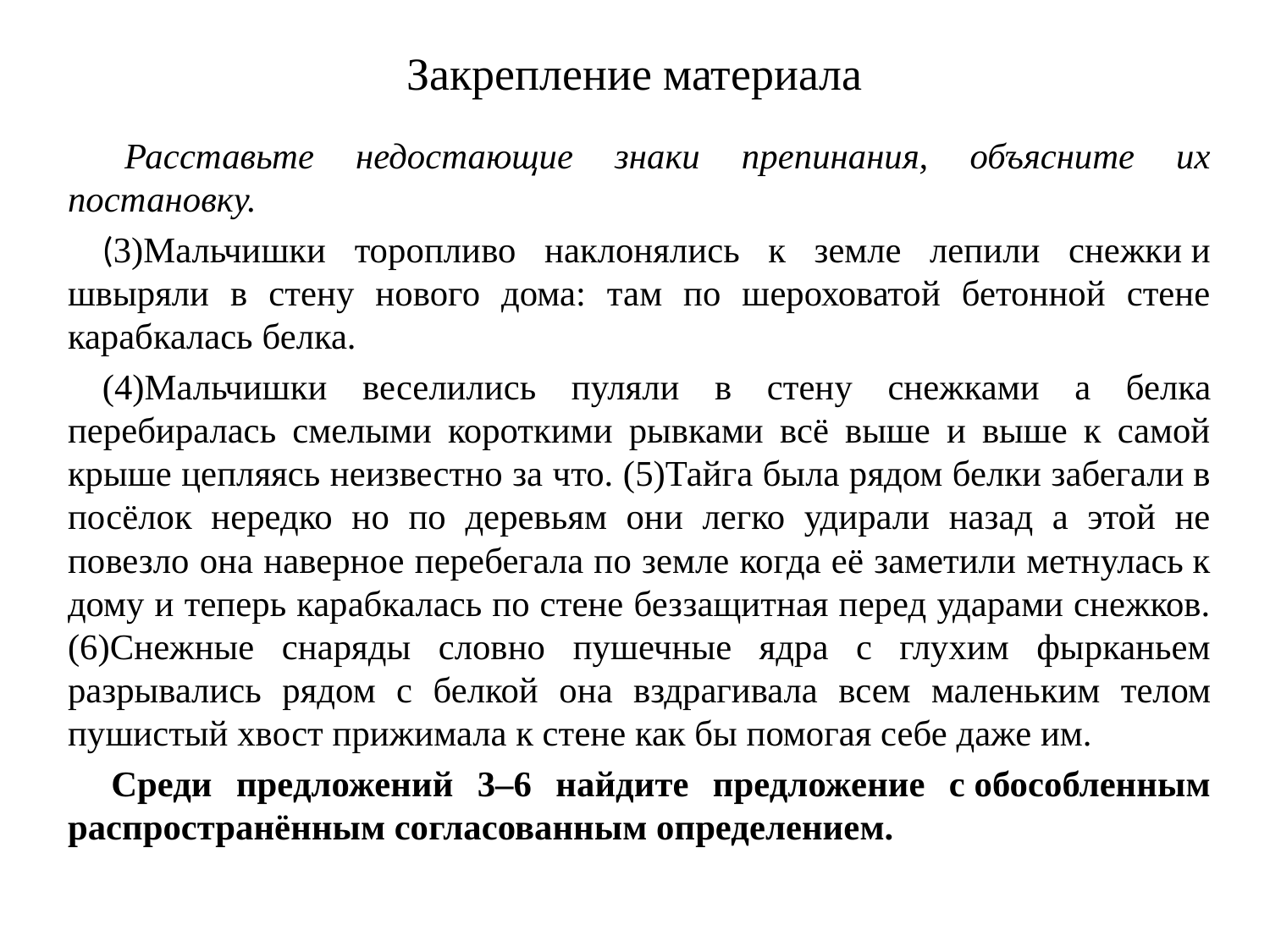

# Закрепление материала
Расставьте недостающие знаки препинания, объясните их постановку.
(3)Мальчишки торопливо наклонялись к земле лепили снежки и швыряли в стену нового дома: там по шероховатой бетонной стене карабкалась белка.
(4)Мальчишки веселились пуляли в стену снежками а белка перебиралась смелыми короткими рывками всё выше и выше к самой крыше цепляясь неизвестно за что. (5)Тайга была рядом белки забегали в посёлок нередко но по деревьям они легко удирали назад а этой не повезло она наверное перебегала по земле когда её заметили метнулась к дому и теперь карабкалась по стене беззащитная перед ударами снежков.(6)Снежные снаряды словно пушечные ядра с глухим фырканьем разрывались рядом с белкой она вздрагивала всем маленьким телом пушистый хвост прижимала к стене как бы помогая себе даже им.
 Среди предложений 3–6 найдите предложение с обособленным распространённым согласованным определением.